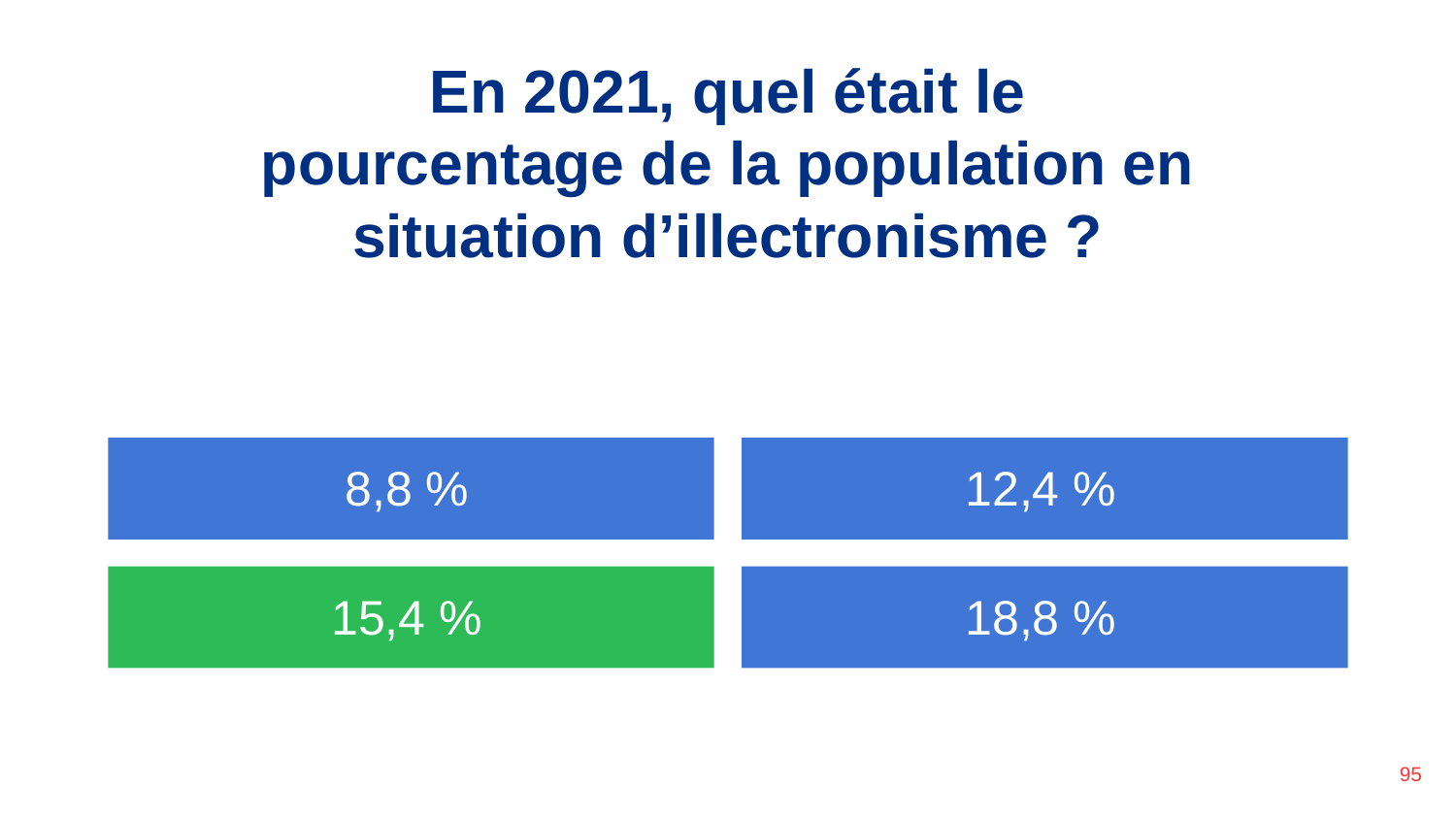

En 2021, quel était le pourcentage de la population en situation d’illectronisme ?

8,8 %

12,4 %

15,4 %

18,8 %
95